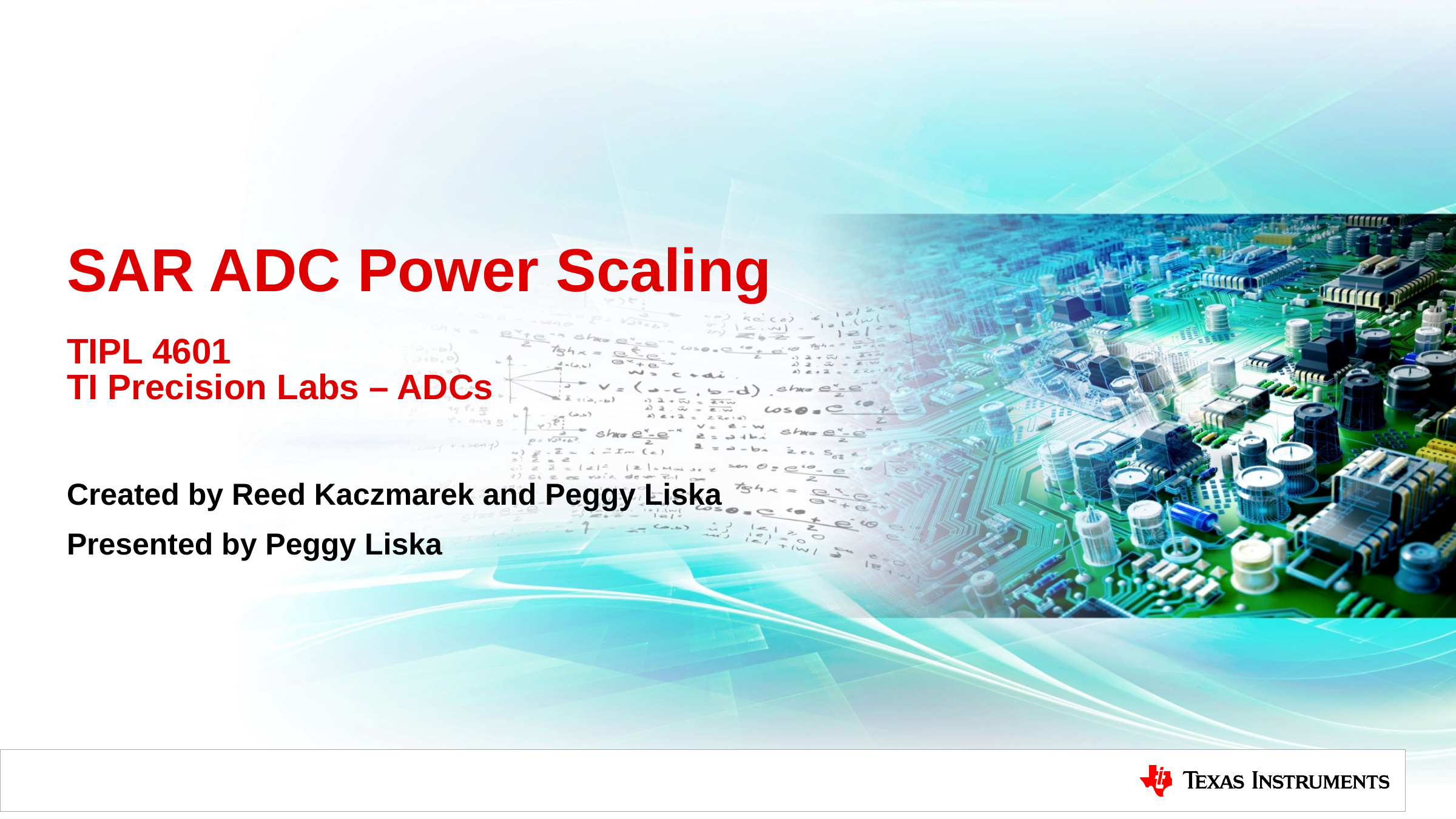

# SAR ADC Power Scaling TIPL 4601 TI Precision Labs – ADCs
Created by Reed Kaczmarek and Peggy Liska
Presented by Peggy Liska